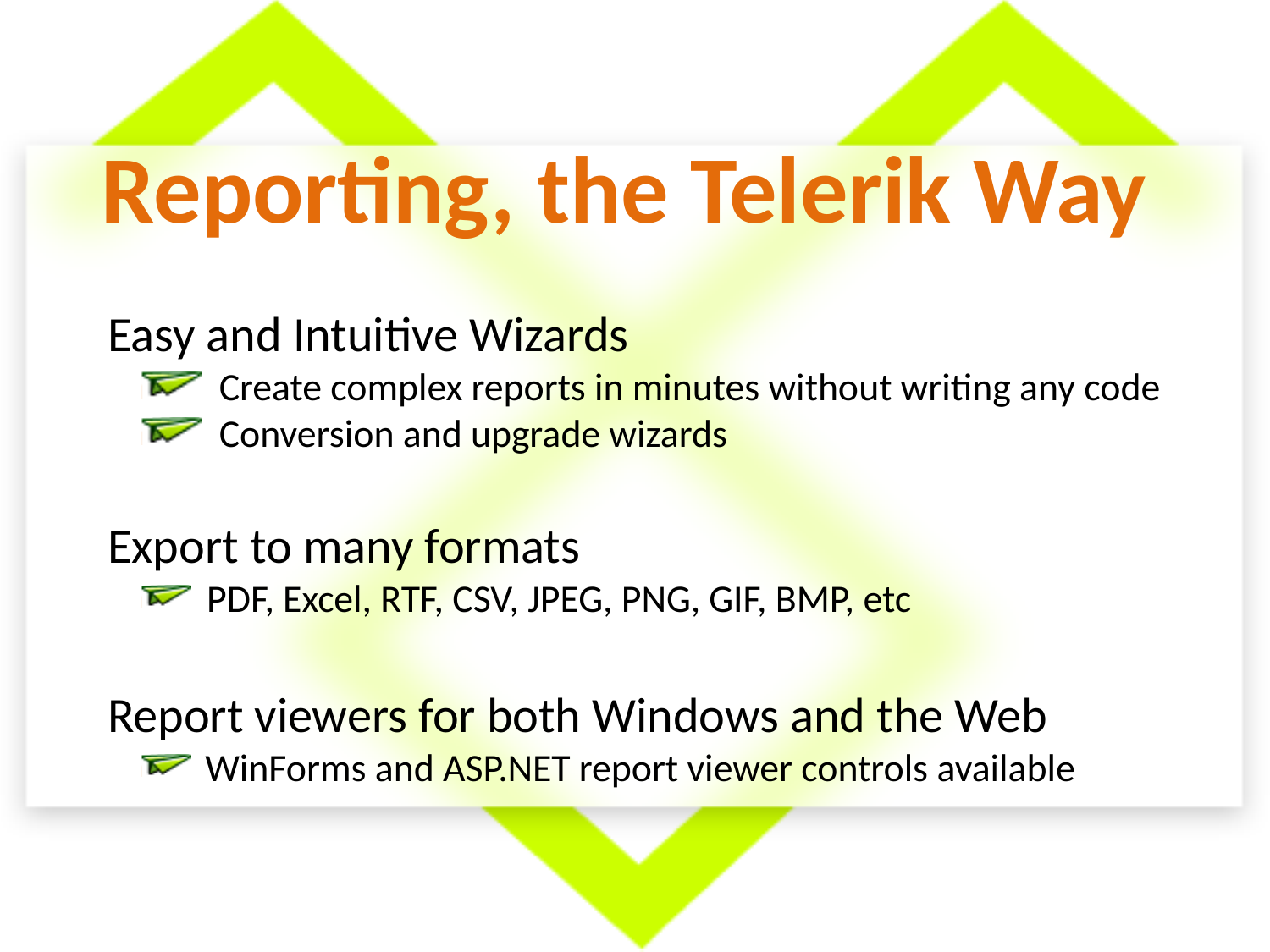

# Reporting, the Telerik Way
Easy and Intuitive Wizards
  Create complex reports in minutes without writing any code
  Conversion and upgrade wizards
Export to many formats
  PDF, Excel, RTF, CSV, JPEG, PNG, GIF, BMP, etc
Report viewers for both Windows and the Web
  WinForms and ASP.NET report viewer controls available